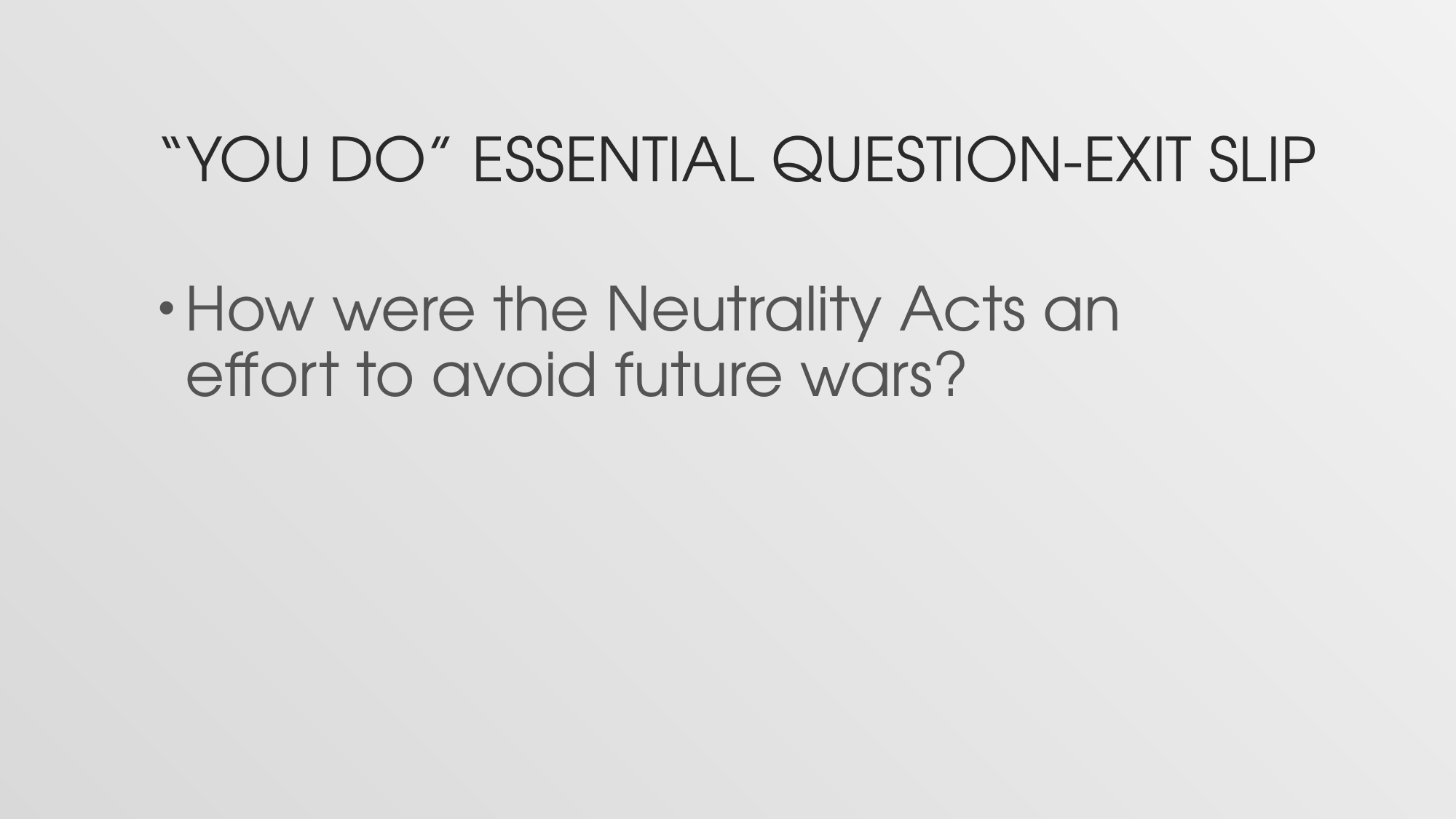

# “You Do” ESSENTIAL QUESTION-EXIT SLIP
How were the Neutrality Acts an effort to avoid future wars?